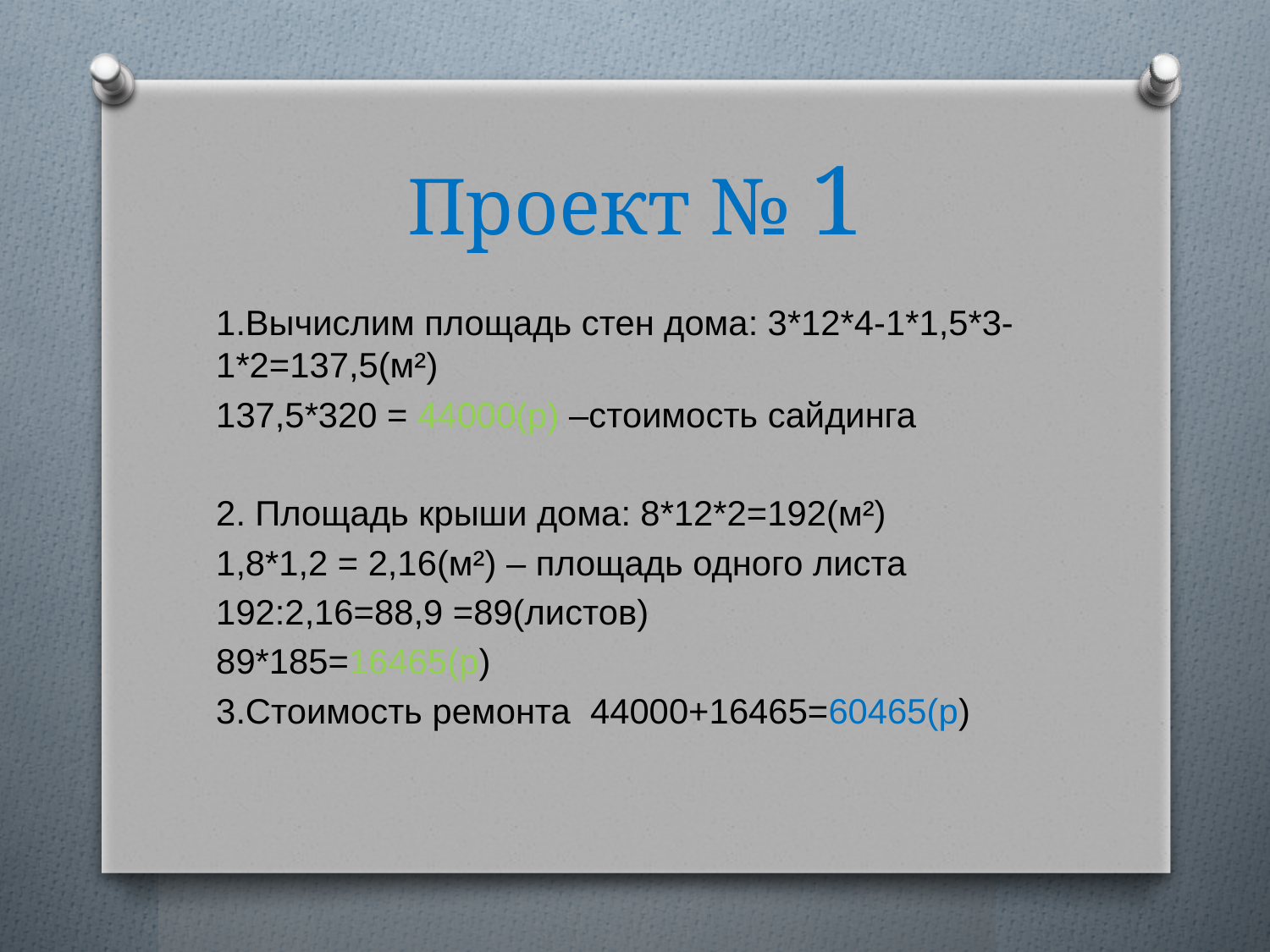

# Проект № 1
1.Вычислим площадь стен дома: 3*12*4-1*1,5*3-1*2=137,5(м²)
137,5*320 = 44000(р) –стоимость сайдинга

2. Площадь крыши дома: 8*12*2=192(м²)
1,8*1,2 = 2,16(м²) – площадь одного листа
192:2,16=88,9 =89(листов)
89*185=16465(р)
3.Стоимость ремонта  44000+16465=60465(р)